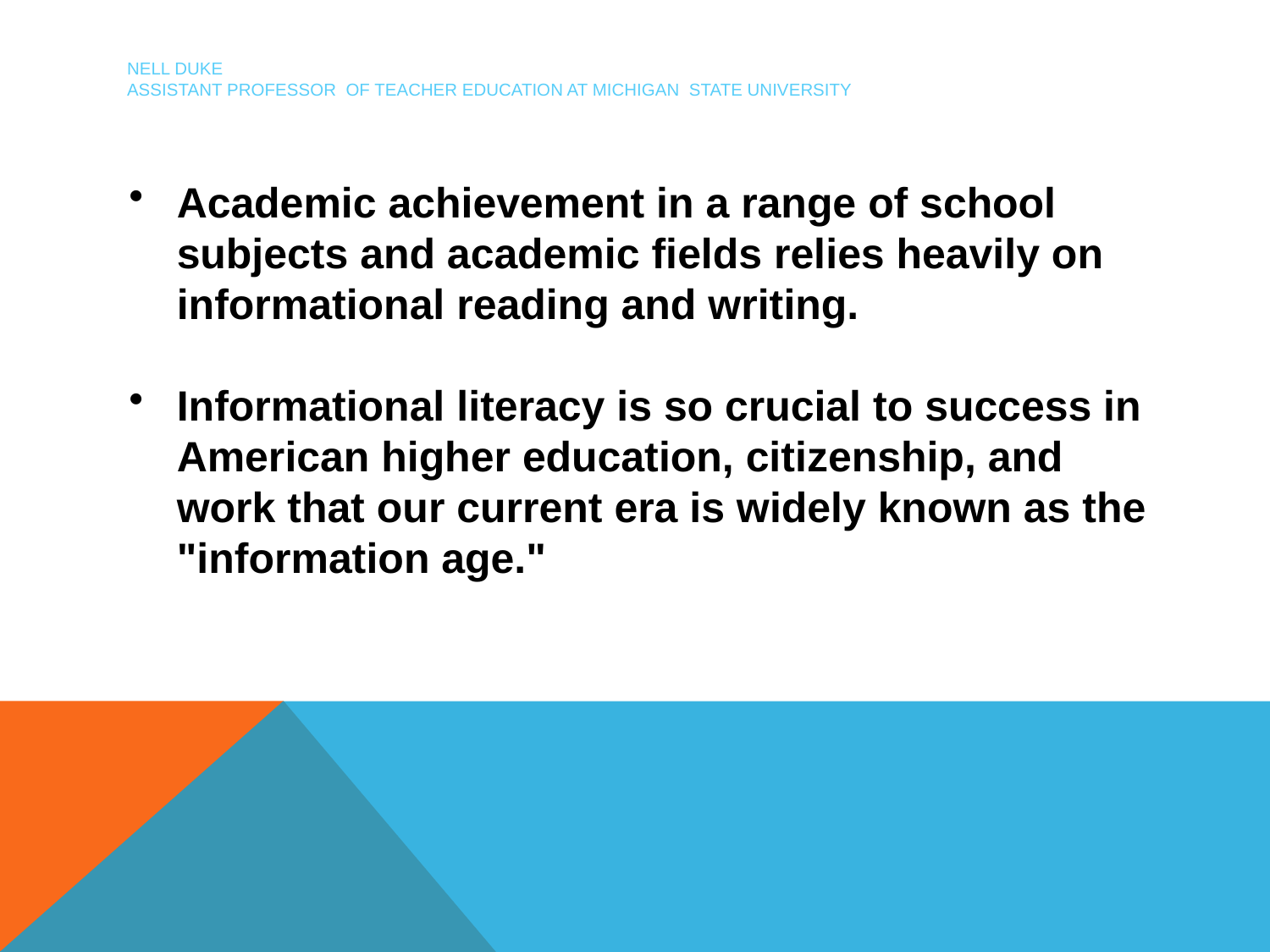

# Nell Duke Assistant Professor  of Teacher Education at Michigan  State University
Academic achievement in a range of school subjects and academic fields relies heavily on informational reading and writing.

Informational literacy is so crucial to success in American higher education, citizenship, and work that our current era is widely known as the "information age."